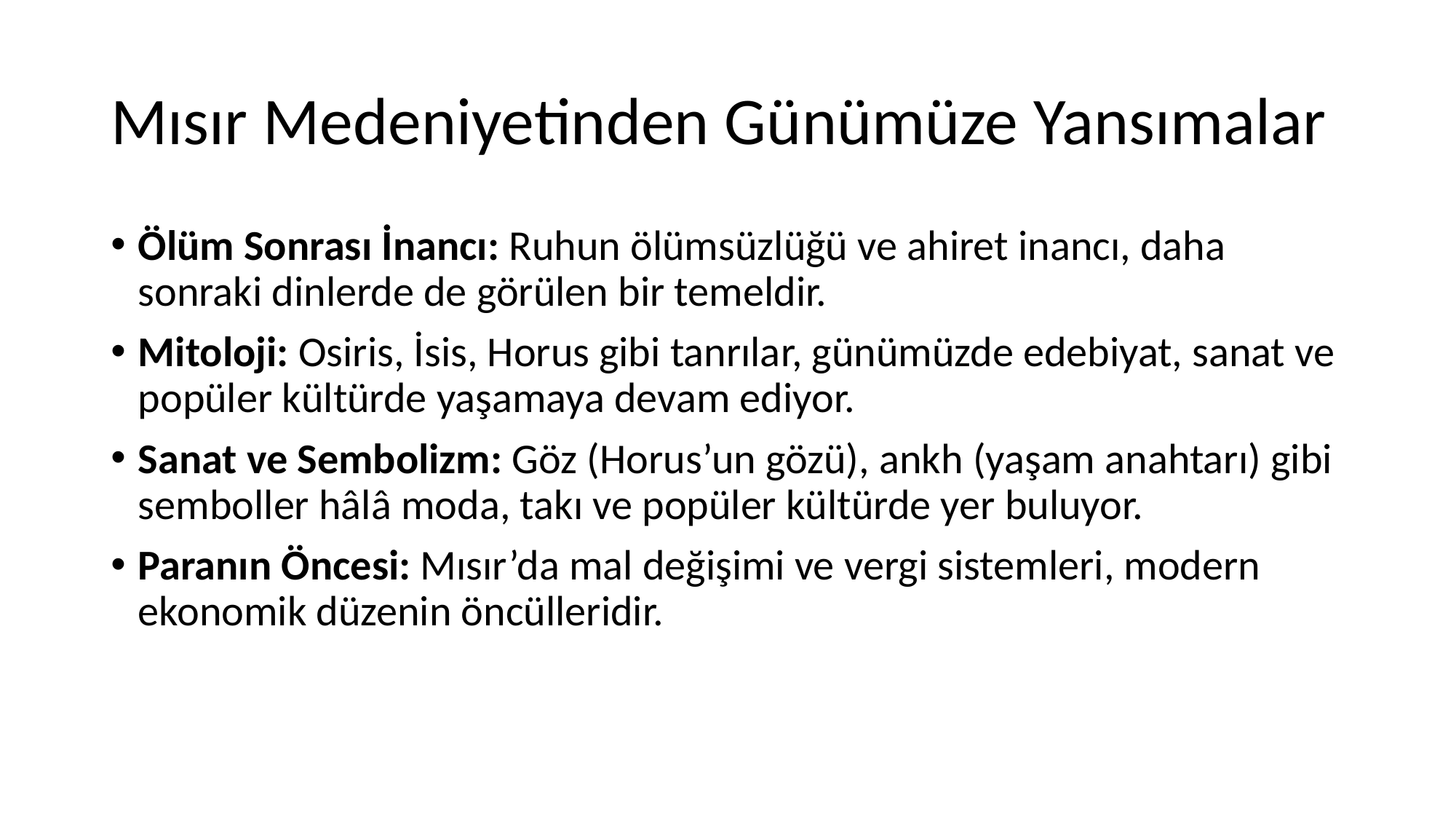

# Mısır Medeniyetinden Günümüze Yansımalar
Ölüm Sonrası İnancı: Ruhun ölümsüzlüğü ve ahiret inancı, daha sonraki dinlerde de görülen bir temeldir.
Mitoloji: Osiris, İsis, Horus gibi tanrılar, günümüzde edebiyat, sanat ve popüler kültürde yaşamaya devam ediyor.
Sanat ve Sembolizm: Göz (Horus’un gözü), ankh (yaşam anahtarı) gibi semboller hâlâ moda, takı ve popüler kültürde yer buluyor.
Paranın Öncesi: Mısır’da mal değişimi ve vergi sistemleri, modern ekonomik düzenin öncülleridir.